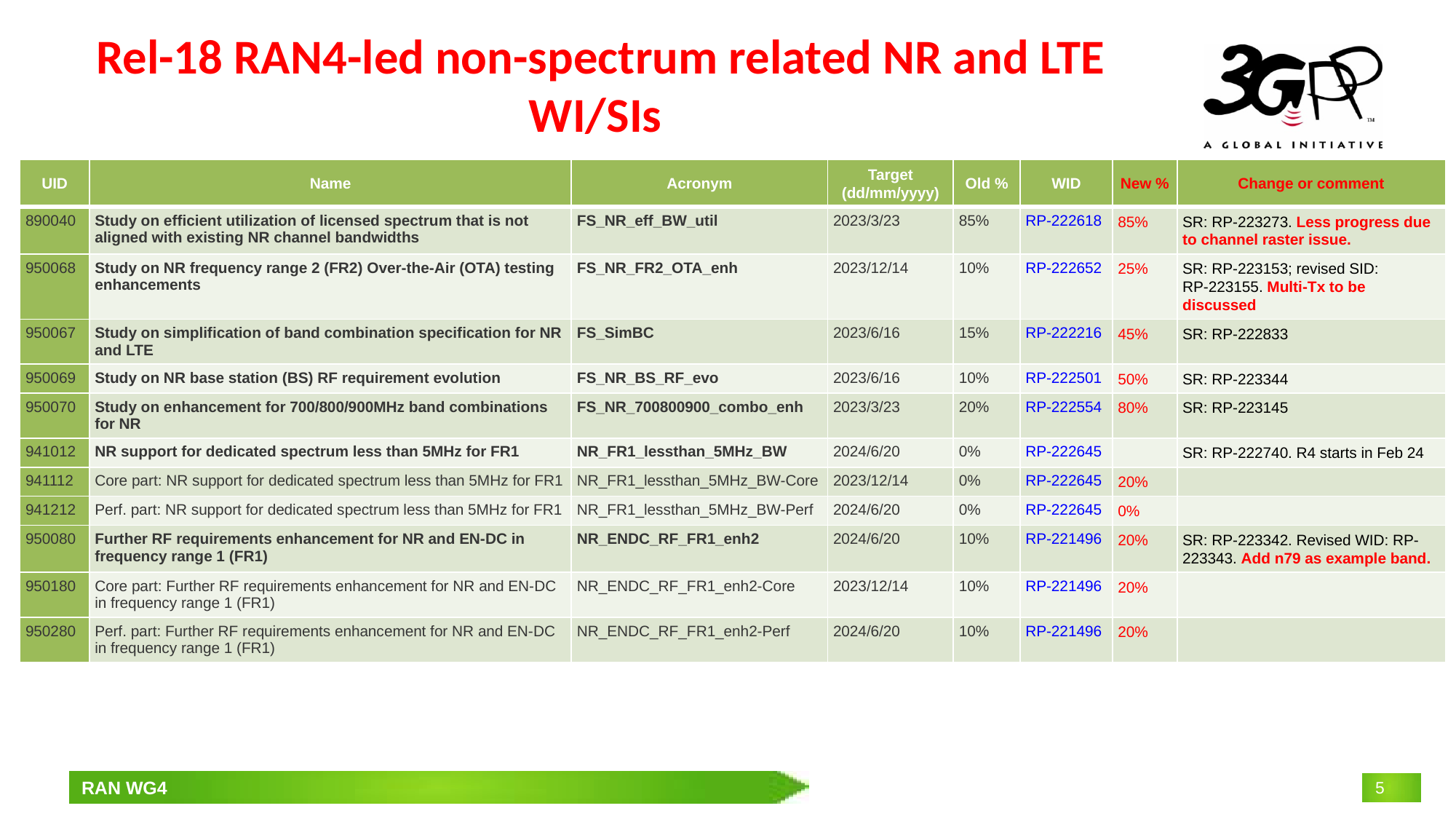

# Rel-18 RAN4-led non-spectrum related NR and LTE WI/SIs
| UID | Name | Acronym | Target (dd/mm/yyyy) | Old % | WID | New % | Change or comment |
| --- | --- | --- | --- | --- | --- | --- | --- |
| 890040 | Study on efficient utilization of licensed spectrum that is not aligned with existing NR channel bandwidths | FS\_NR\_eff\_BW\_util | 2023/3/23 | 85% | RP-222618 | 85% | SR: RP‑223273. Less progress due to channel raster issue. |
| 950068 | Study on NR frequency range 2 (FR2) Over-the-Air (OTA) testing enhancements | FS\_NR\_FR2\_OTA\_enh | 2023/12/14 | 10% | RP-222652 | 25% | SR: RP‑223153; revised SID: RP‑223155. Multi-Tx to be discussed |
| 950067 | Study on simplification of band combination specification for NR and LTE | FS\_SimBC | 2023/6/16 | 15% | RP-222216 | 45% | SR: RP‑222833 |
| 950069 | Study on NR base station (BS) RF requirement evolution | FS\_NR\_BS\_RF\_evo | 2023/6/16 | 10% | RP-222501 | 50% | SR: RP‑223344 |
| 950070 | Study on enhancement for 700/800/900MHz band combinations for NR | FS\_NR\_700800900\_combo\_enh | 2023/3/23 | 20% | RP-222554 | 80% | SR: RP‑223145 |
| 941012 | NR support for dedicated spectrum less than 5MHz for FR1 | NR\_FR1\_lessthan\_5MHz\_BW | 2024/6/20 | 0% | RP-222645 |  | SR: RP‑222740. R4 starts in Feb 24 |
| 941112 | Core part: NR support for dedicated spectrum less than 5MHz for FR1 | NR\_FR1\_lessthan\_5MHz\_BW-Core | 2023/12/14 | 0% | RP-222645 | 20% |  |
| 941212 | Perf. part: NR support for dedicated spectrum less than 5MHz for FR1 | NR\_FR1\_lessthan\_5MHz\_BW-Perf | 2024/6/20 | 0% | RP-222645 | 0% |  |
| 950080 | Further RF requirements enhancement for NR and EN-DC in frequency range 1 (FR1) | NR\_ENDC\_RF\_FR1\_enh2 | 2024/6/20 | 10% | RP-221496 | 20% | SR: RP‑223342. Revised WID: RP-223343. Add n79 as example band. |
| 950180 | Core part: Further RF requirements enhancement for NR and EN-DC in frequency range 1 (FR1) | NR\_ENDC\_RF\_FR1\_enh2-Core | 2023/12/14 | 10% | RP-221496 | 20% |  |
| 950280 | Perf. part: Further RF requirements enhancement for NR and EN-DC in frequency range 1 (FR1) | NR\_ENDC\_RF\_FR1\_enh2-Perf | 2024/6/20 | 10% | RP-221496 | 20% |  |